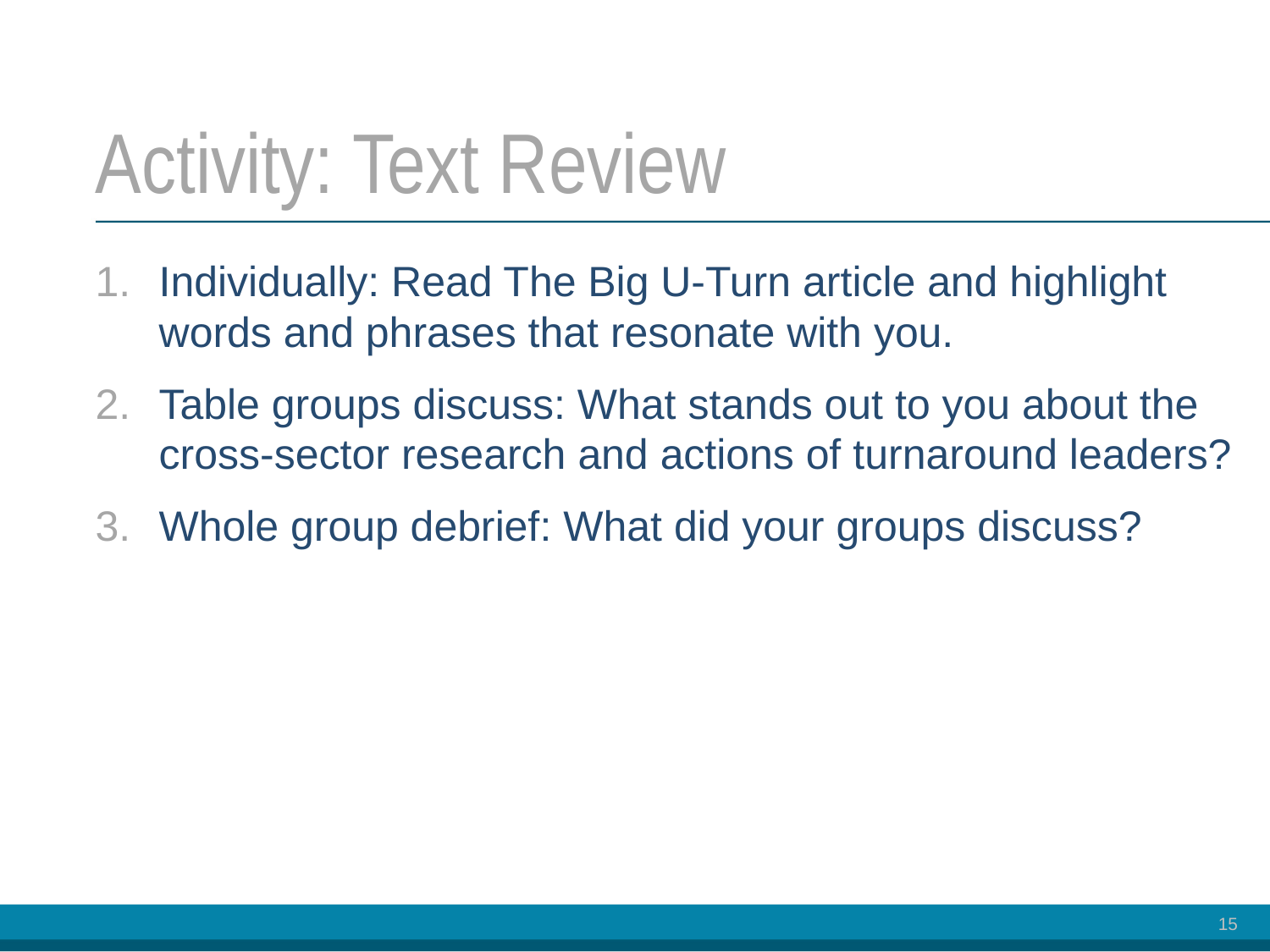

# Activity: Text Review
Individually: Read The Big U-Turn article and highlight words and phrases that resonate with you.
Table groups discuss: What stands out to you about the cross-sector research and actions of turnaround leaders?
Whole group debrief: What did your groups discuss?
15